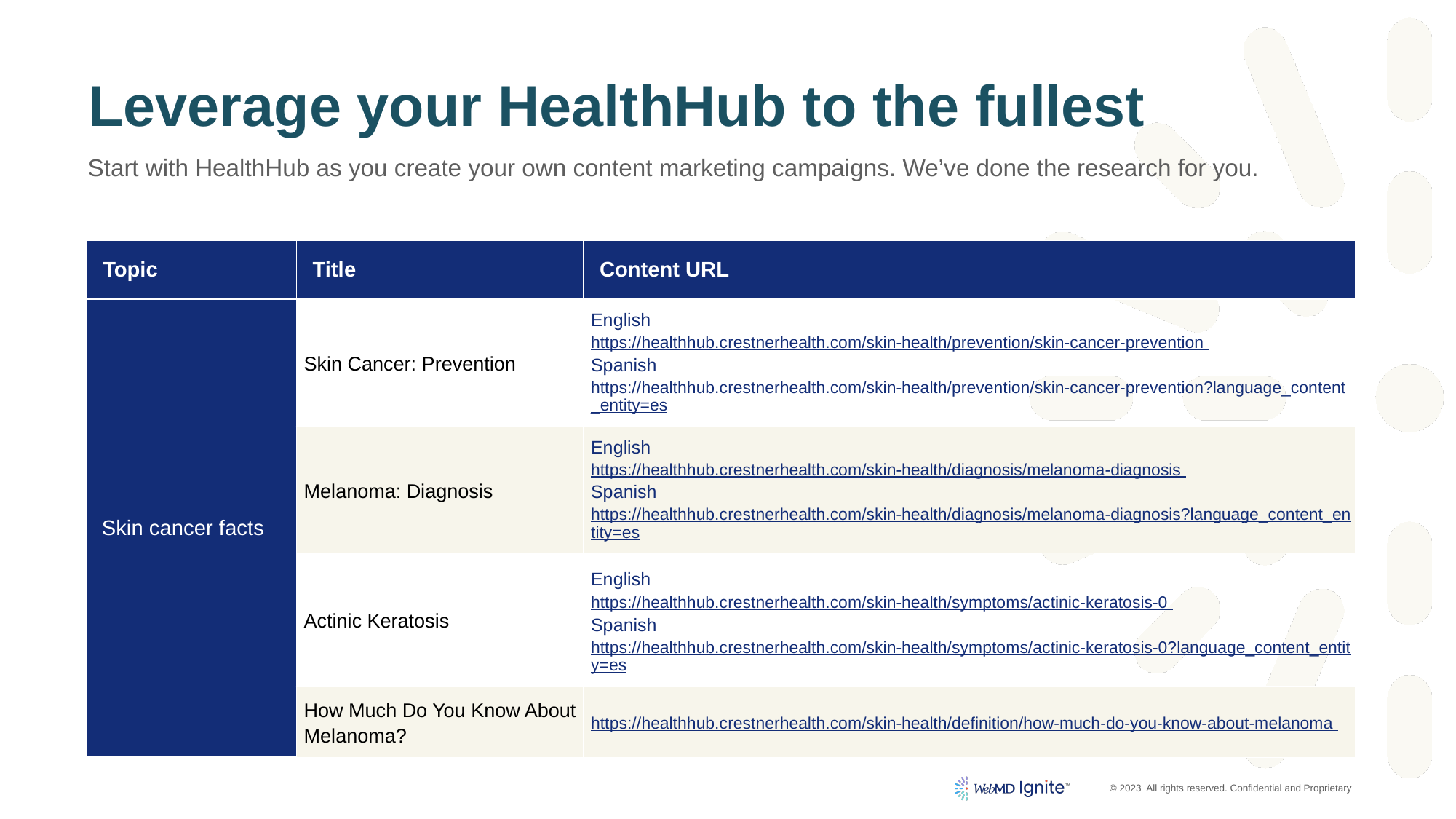

# Leverage your HealthHub to the fullest
Start with HealthHub as you create your own content marketing campaigns. We’ve done the research for you.
| Topic | Title | Content URL |
| --- | --- | --- |
| Skin cancer facts | Skin Cancer: Prevention | English https://healthhub.crestnerhealth.com/skin-health/prevention/skin-cancer-prevention Spanish https://healthhub.crestnerhealth.com/skin-health/prevention/skin-cancer-prevention?language\_content\_entity=es |
|  | Melanoma: Diagnosis | English https://healthhub.crestnerhealth.com/skin-health/diagnosis/melanoma-diagnosis Spanish https://healthhub.crestnerhealth.com/skin-health/diagnosis/melanoma-diagnosis?language\_content\_entity=es |
|  | Actinic Keratosis | English https://healthhub.crestnerhealth.com/skin-health/symptoms/actinic-keratosis-0 Spanish https://healthhub.crestnerhealth.com/skin-health/symptoms/actinic-keratosis-0?language\_content\_entity=es |
|  | How Much Do You Know About Melanoma? | https://healthhub.crestnerhealth.com/skin-health/definition/how-much-do-you-know-about-melanoma |